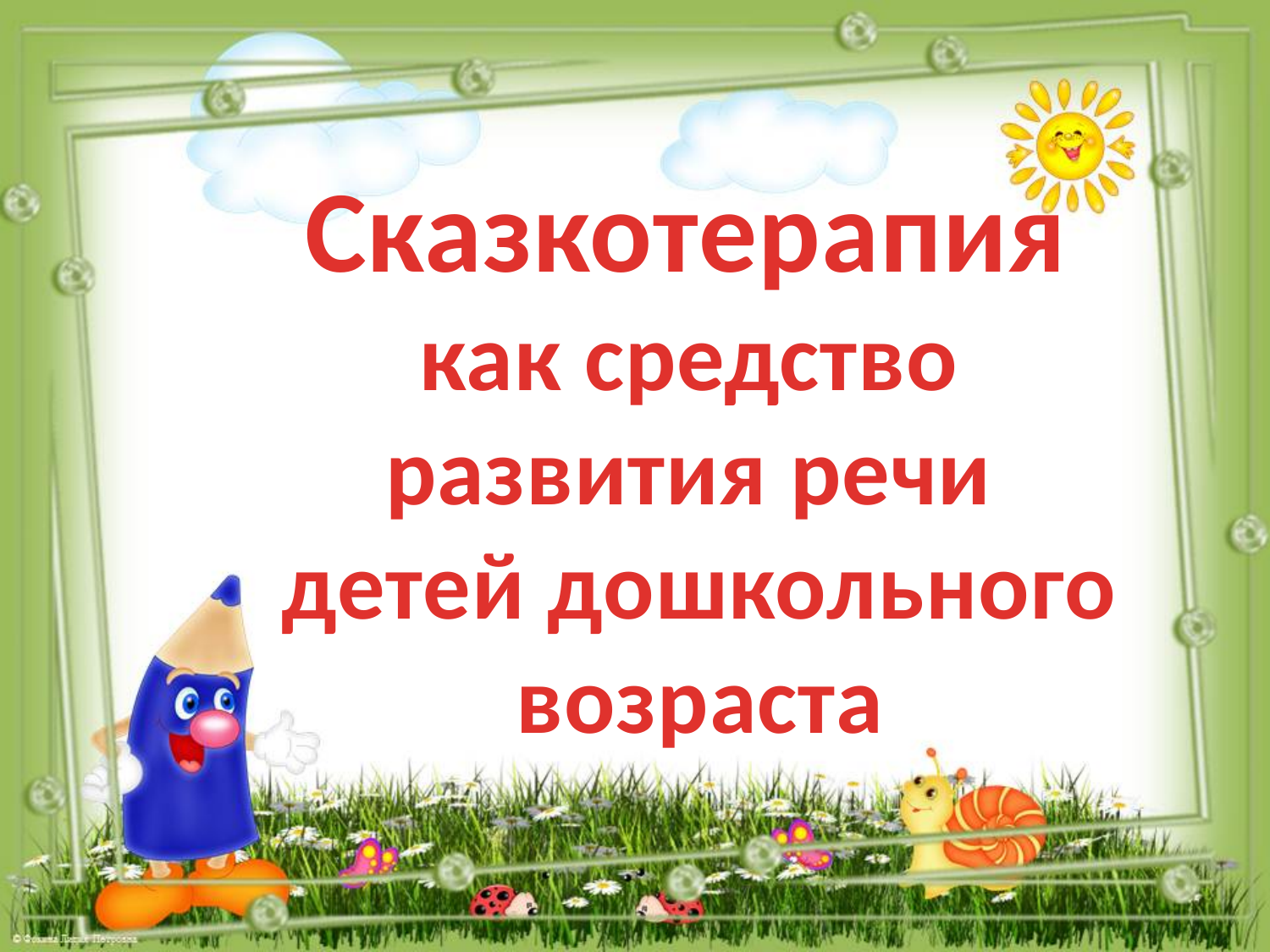

Сказкотерапия
как средство
развития речи
детей дошкольного возраста